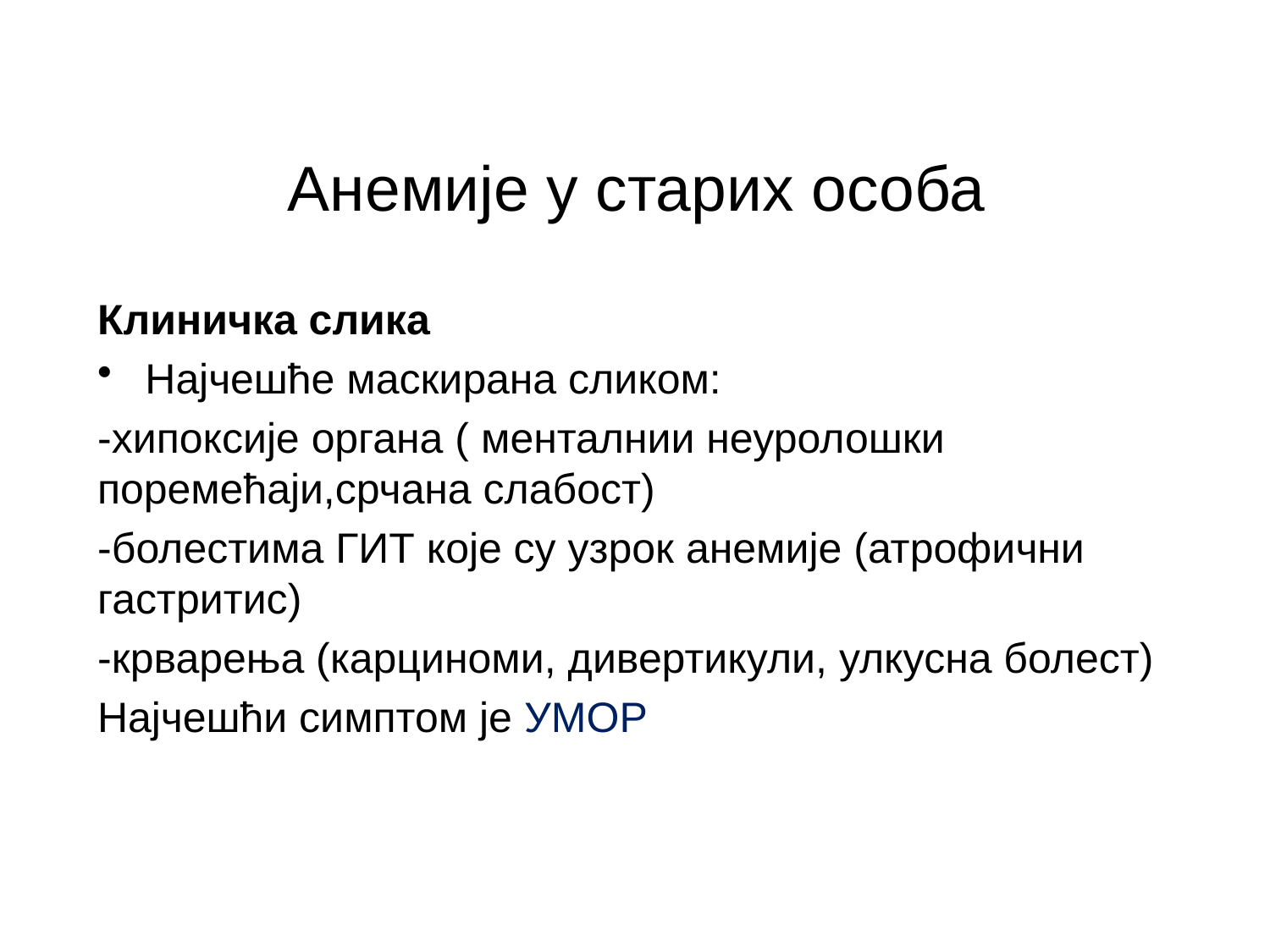

# Анемије у старих особа
Клиничка слика
Најчешће маскирана сликом:
-хипоксије органа ( менталнии неуролошки поремећаји,срчана слабост)
-болестима ГИТ које су узрок анемије (атрофични гастритис)
-крварења (карциноми, дивертикули, улкусна болест)
Најчешћи симптом је УМОР